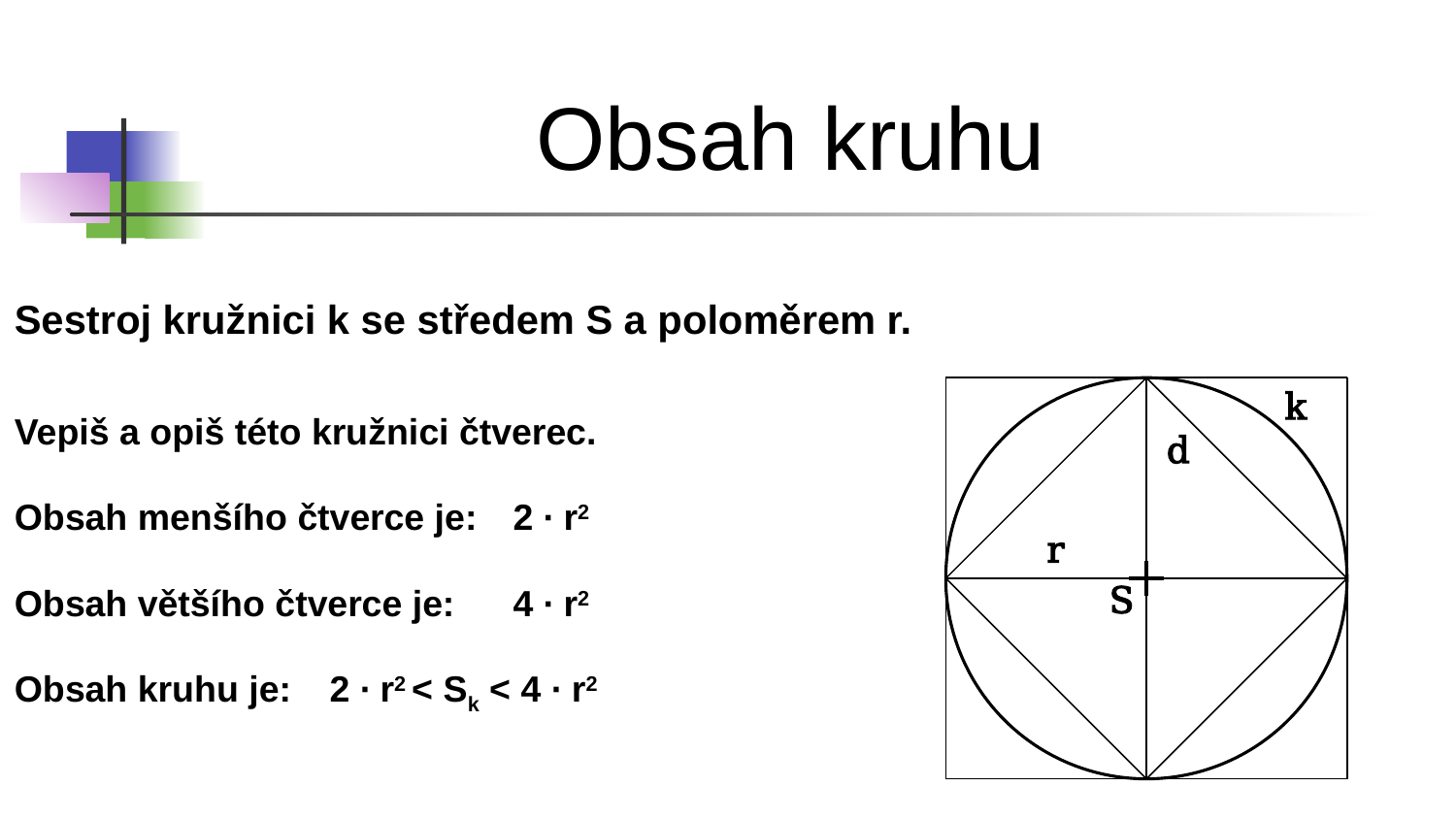

Obsah kruhu
Sestroj kružnici k se středem S a poloměrem r.
k

Vepiš a opiš této kružnici čtverec.
d
Obsah menšího čtverce je:
2 ∙ r2
r
S
Obsah většího čtverce je:
4 ∙ r2
Obsah kruhu je:
2 ∙ r2 < Sk < 4 ∙ r2